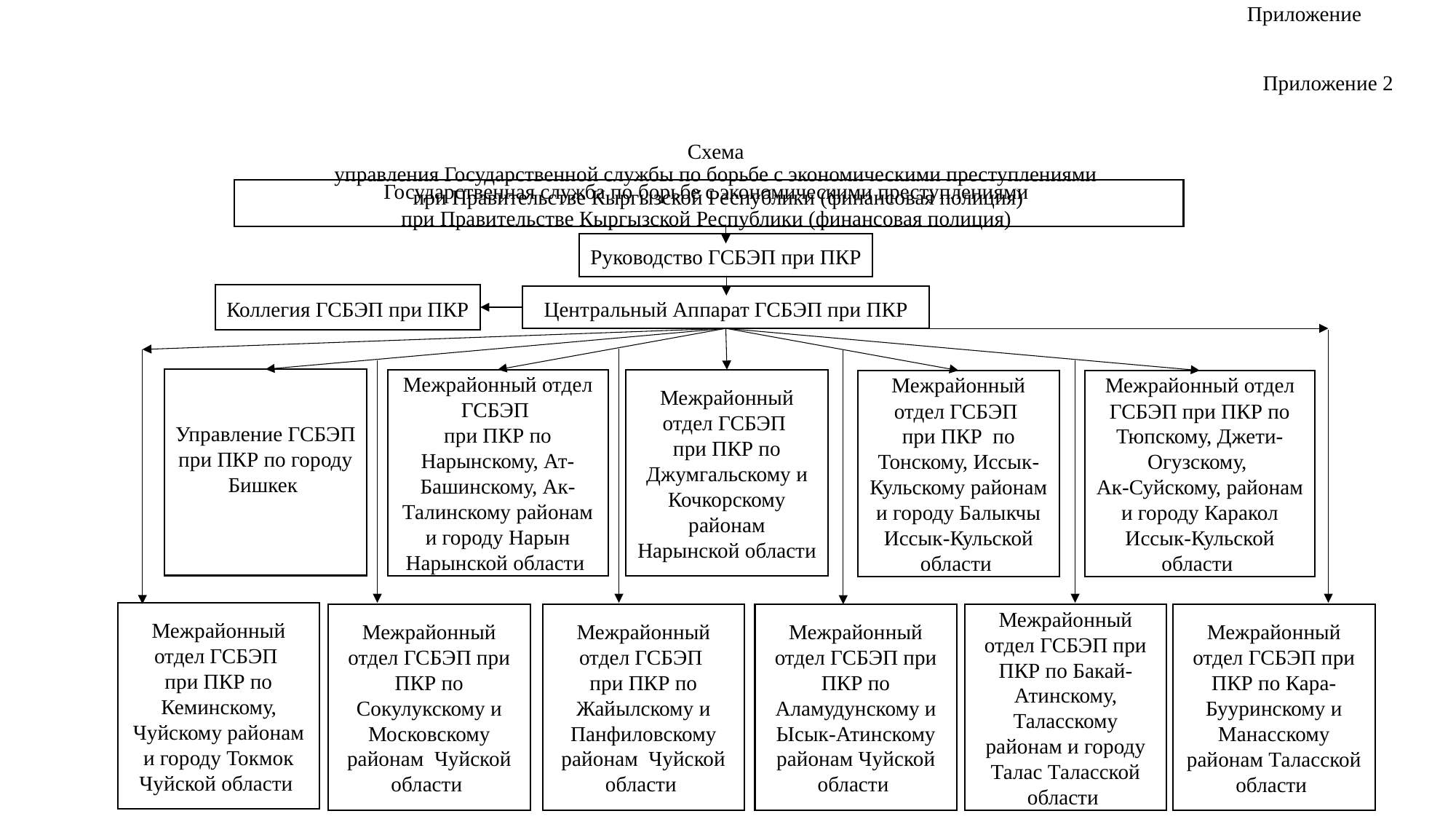

# « Приложение Приложение 2 Схема управления Государственной службы по борьбе с экономическими преступлениями при Правительстве Кыргызской Республики (финансовая полиция)
Государственная служба по борьбе с экономическими преступлениями
при Правительстве Кыргызской Республики (финансовая полиция)
Руководство ГСБЭП при ПКР
Коллегия ГСБЭП при ПКР
Центральный Аппарат ГСБЭП при ПКР
Управление ГСБЭП при ПКР по городу Бишкек

Межрайонный отдел ГСБЭП
при ПКР по Нарынскому, Ат-Башинскому, Ак-Талинскому районам и городу Нарын Нарынской области
Межрайонный отдел ГСБЭП
при ПКР по Джумгальскому и Кочкорскому районам Нарынской области
Межрайонный отдел ГСБЭП
при ПКР  по Тонскому, Иссык-Кульскому районам и городу Балыкчы Иссык-Кульской области
Межрайонный отдел ГСБЭП при ПКР по Тюпскому, Джети-Огузскому,
Ак-Суйскому, районам
и городу Каракол Иссык-Кульской области
Межрайонный отдел ГСБЭП
при ПКР по Кеминскому, Чуйскому районам и городу Токмок Чуйской области
Межрайонный отдел ГСБЭП при ПКР по Сокулукскому и Московскому районам  Чуйской области
Межрайонный отдел ГСБЭП
при ПКР по Жайылскому и Панфиловскому районам  Чуйской области
Межрайонный отдел ГСБЭП при ПКР по Аламудунскому и Ысык-Атинскому районам Чуйской области
Межрайонный отдел ГСБЭП при ПКР по Бакай-Атинскому, Таласскому районам и городу Талас Таласской области
Межрайонный отдел ГСБЭП при ПКР по Кара-Бууринскому и Манасскому районам Таласской области